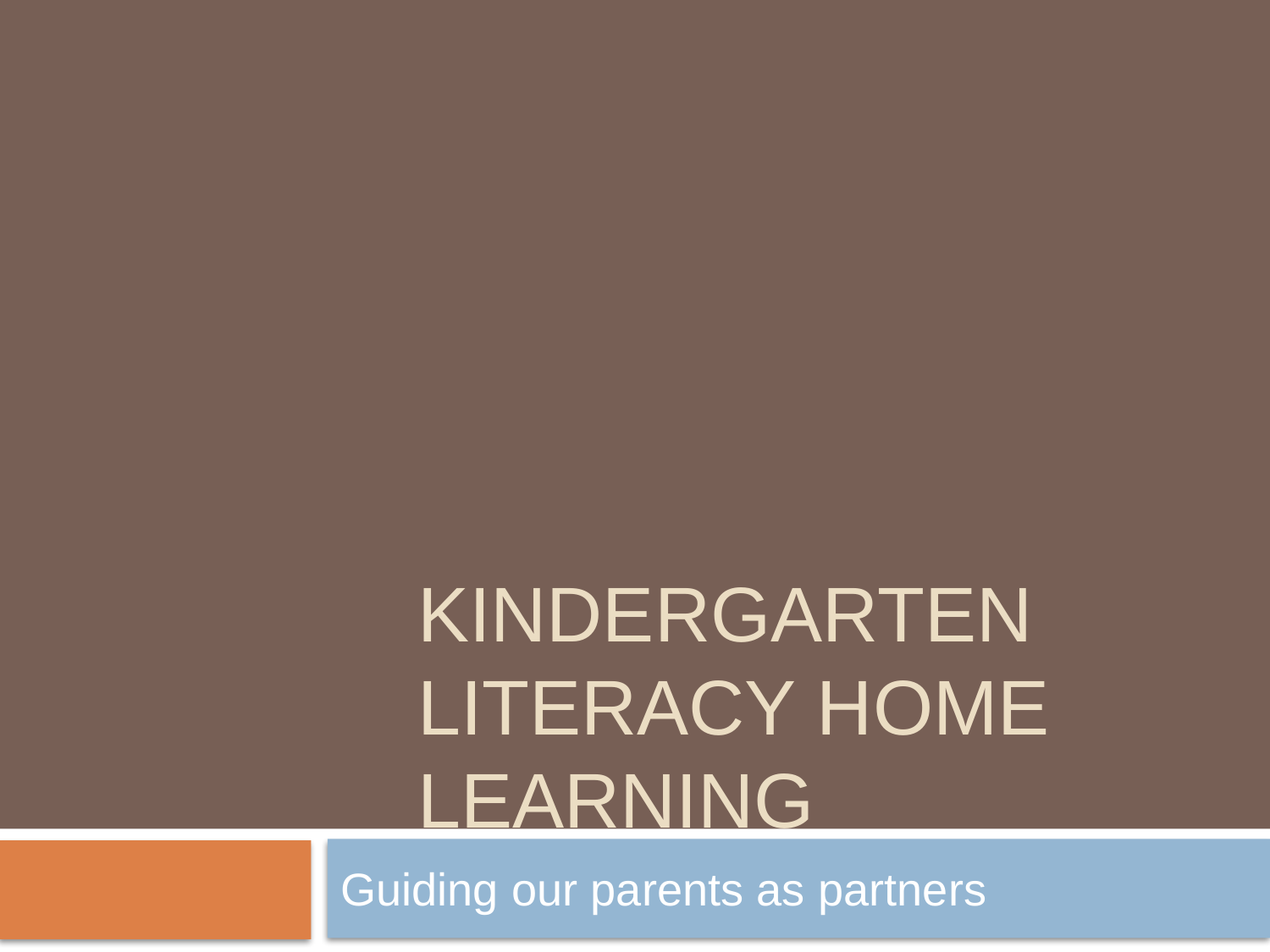

# Kindergarten Literacy Home Learning
Guiding our parents as partners